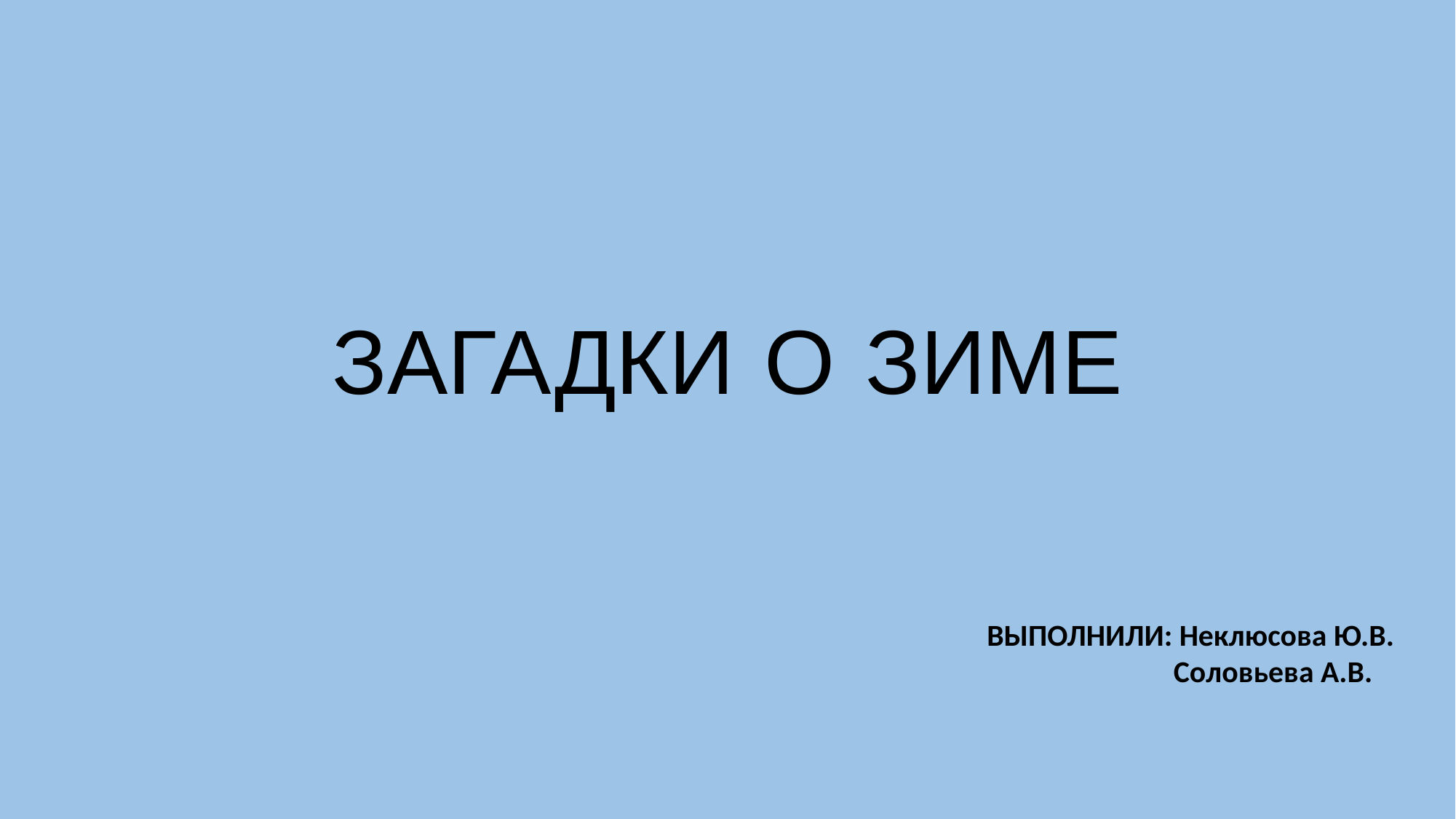

# ЗАГАДКИ О ЗИМЕ
ВЫПОЛНИЛИ: Неклюсова Ю.В.
                           Соловьева А.В.